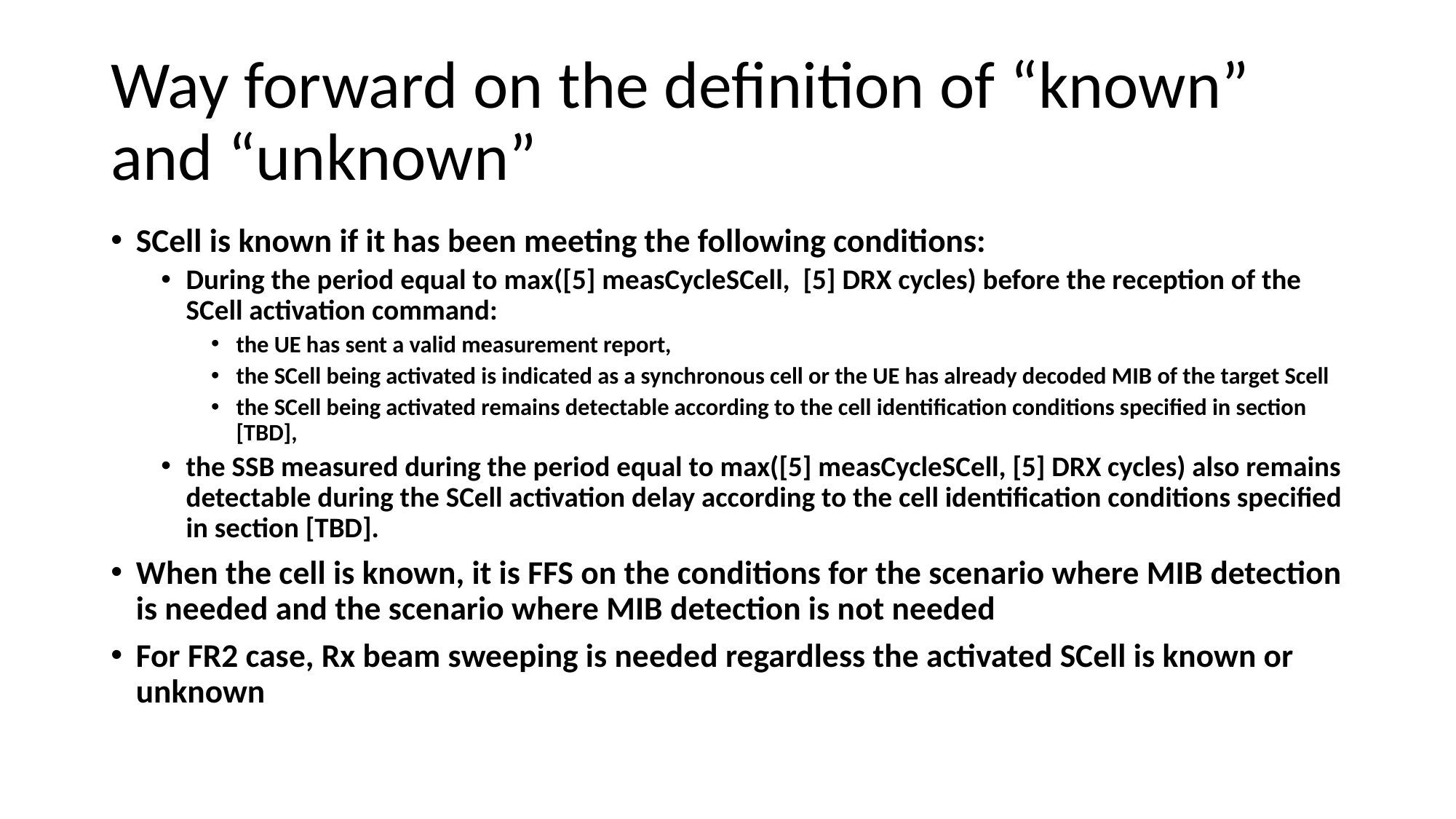

# Way forward on the definition of “known” and “unknown”
SCell is known if it has been meeting the following conditions:
During the period equal to max([5] measCycleSCell,  [5] DRX cycles) before the reception of the SCell activation command:
the UE has sent a valid measurement report,
the SCell being activated is indicated as a synchronous cell or the UE has already decoded MIB of the target Scell
the SCell being activated remains detectable according to the cell identification conditions specified in section [TBD],
the SSB measured during the period equal to max([5] measCycleSCell, [5] DRX cycles) also remains detectable during the SCell activation delay according to the cell identification conditions specified in section [TBD].
When the cell is known, it is FFS on the conditions for the scenario where MIB detection is needed and the scenario where MIB detection is not needed
For FR2 case, Rx beam sweeping is needed regardless the activated SCell is known or unknown